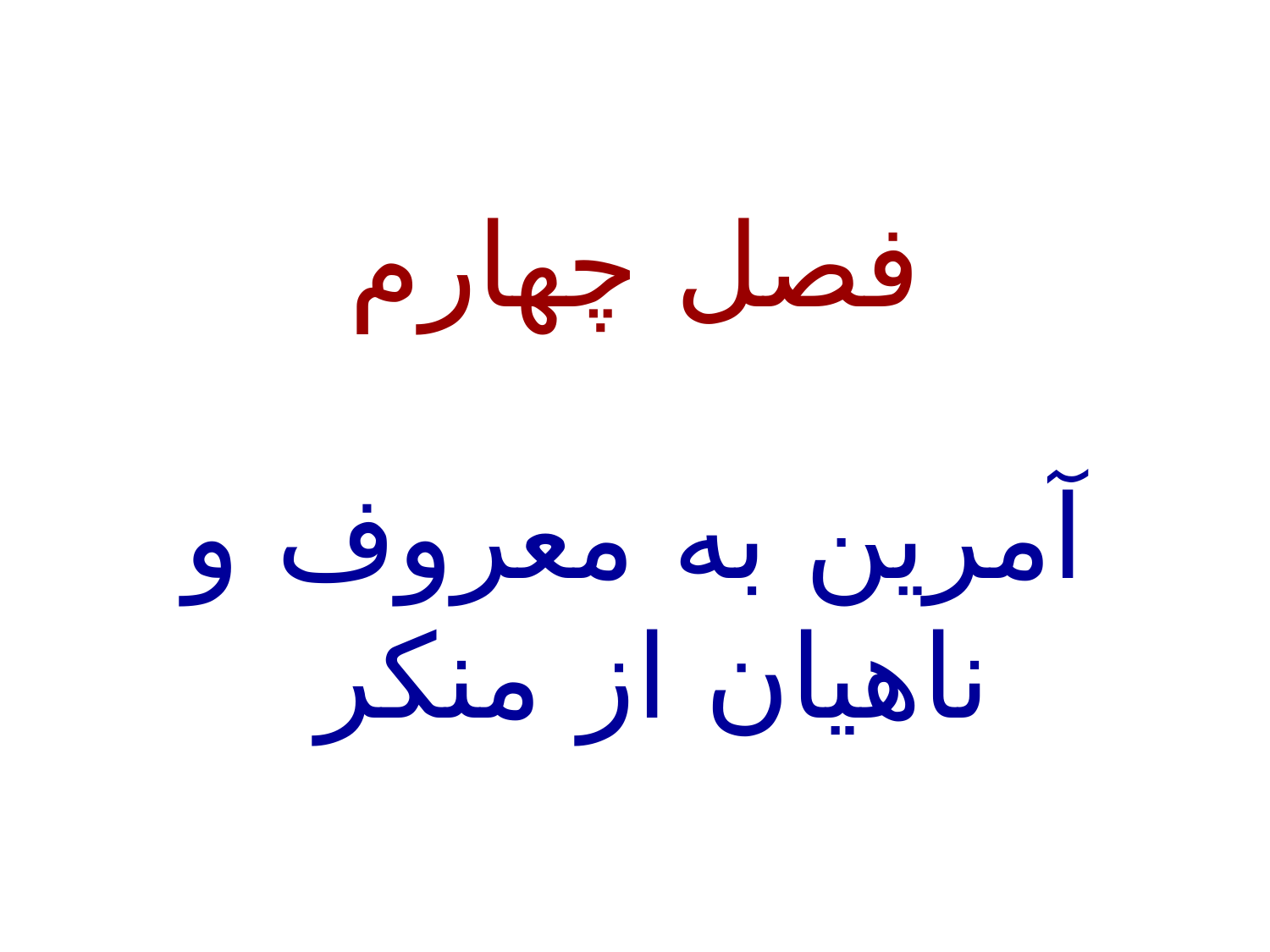

فصل چهارم

آمرین به معروف و ناهیان از منکر